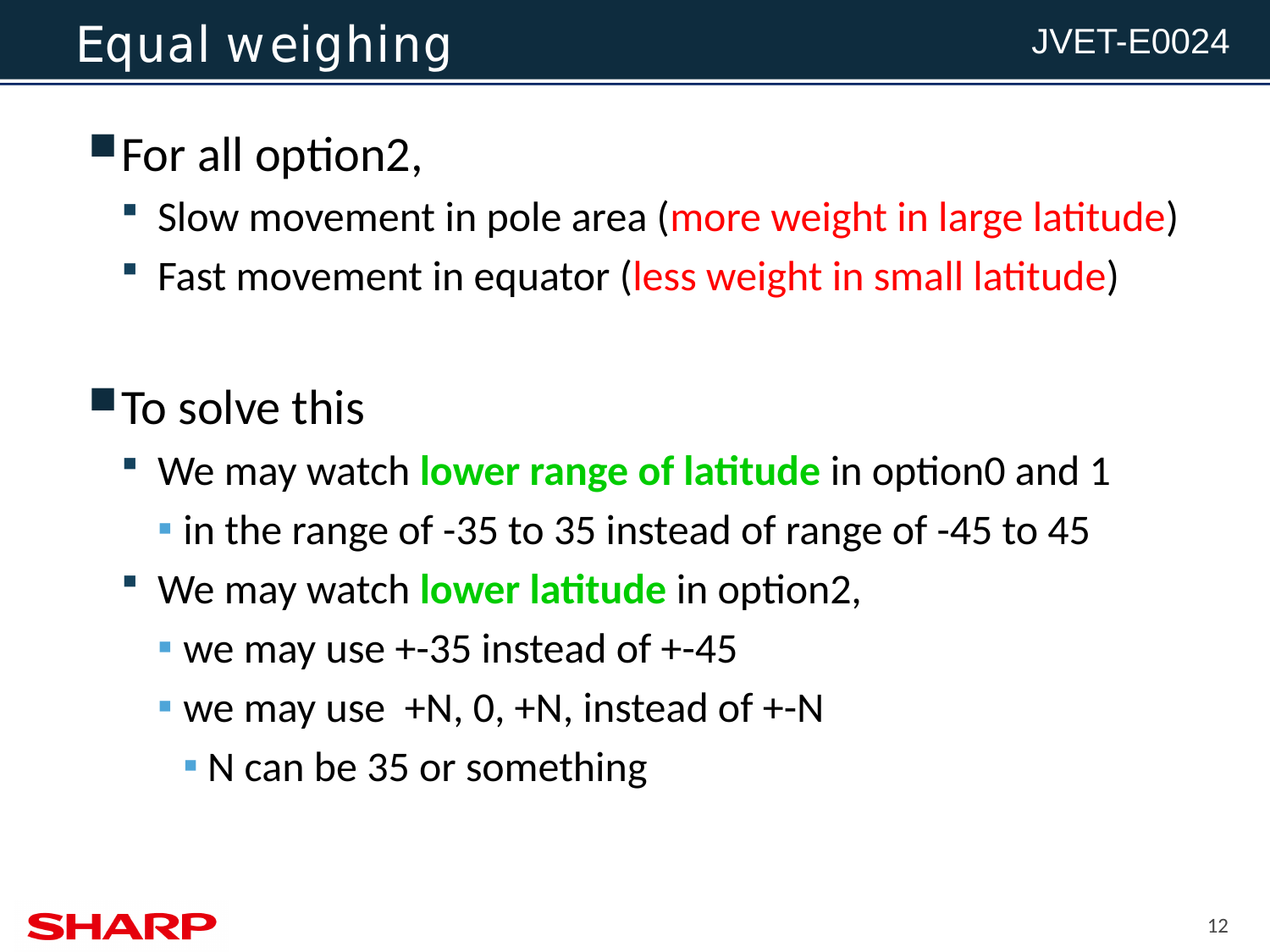

# Equal weighing
For all option2,
Slow movement in pole area (more weight in large latitude)
Fast movement in equator (less weight in small latitude)

To solve this
We may watch lower range of latitude in option0 and 1
in the range of -35 to 35 instead of range of -45 to 45
We may watch lower latitude in option2,
we may use +-35 instead of +-45
we may use  +N, 0, +N, instead of +-N
N can be 35 or something

12